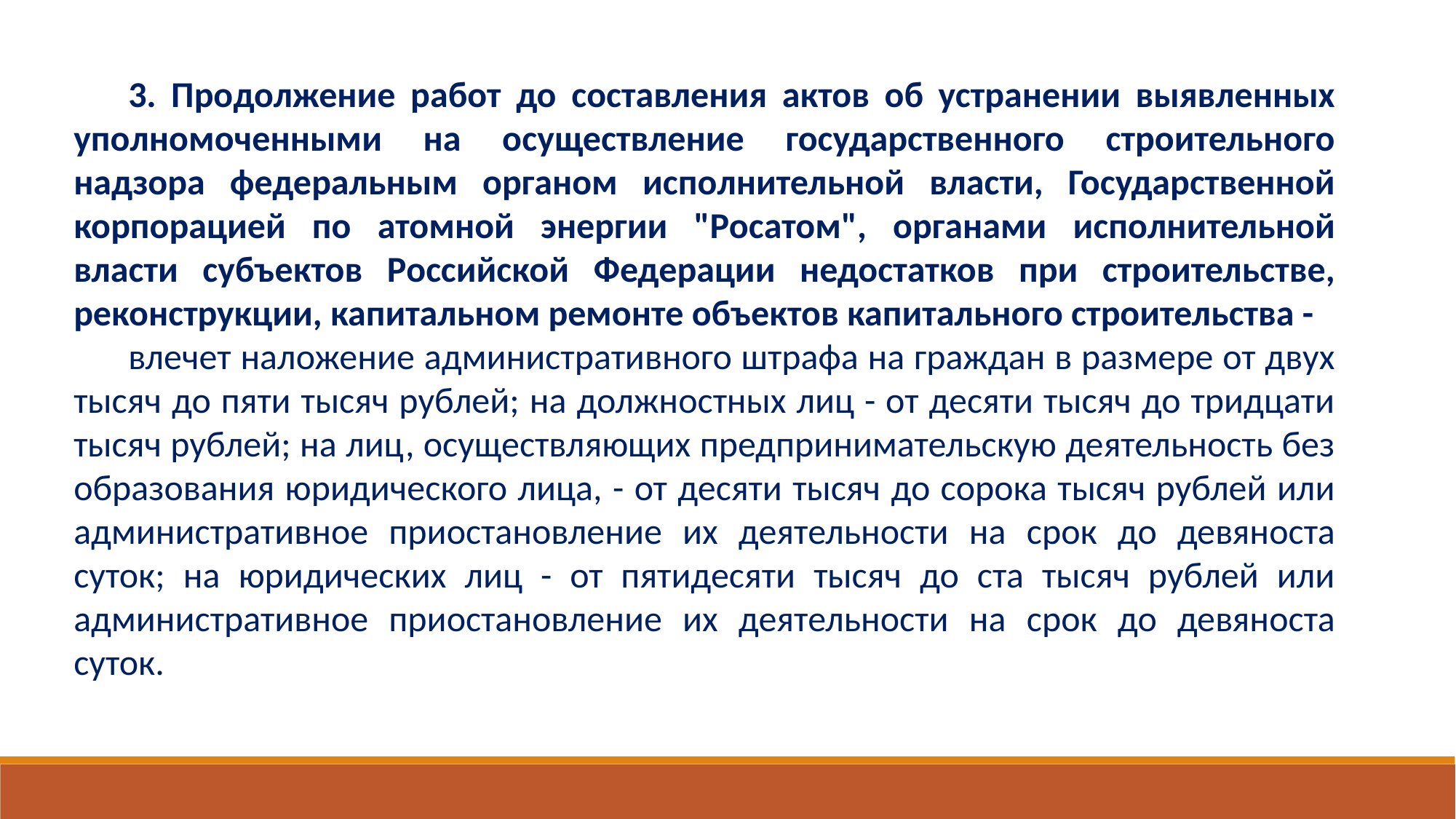

3. Продолжение работ до составления актов об устранении выявленных уполномоченными на осуществление государственного строительного надзора федеральным органом исполнительной власти, Государственной корпорацией по атомной энергии "Росатом", органами исполнительной власти субъектов Российской Федерации недостатков при строительстве, реконструкции, капитальном ремонте объектов капитального строительства -
влечет наложение административного штрафа на граждан в размере от двух тысяч до пяти тысяч рублей; на должностных лиц - от десяти тысяч до тридцати тысяч рублей; на лиц, осуществляющих предпринимательскую деятельность без образования юридического лица, - от десяти тысяч до сорока тысяч рублей или административное приостановление их деятельности на срок до девяноста суток; на юридических лиц - от пятидесяти тысяч до ста тысяч рублей или административное приостановление их деятельности на срок до девяноста суток.